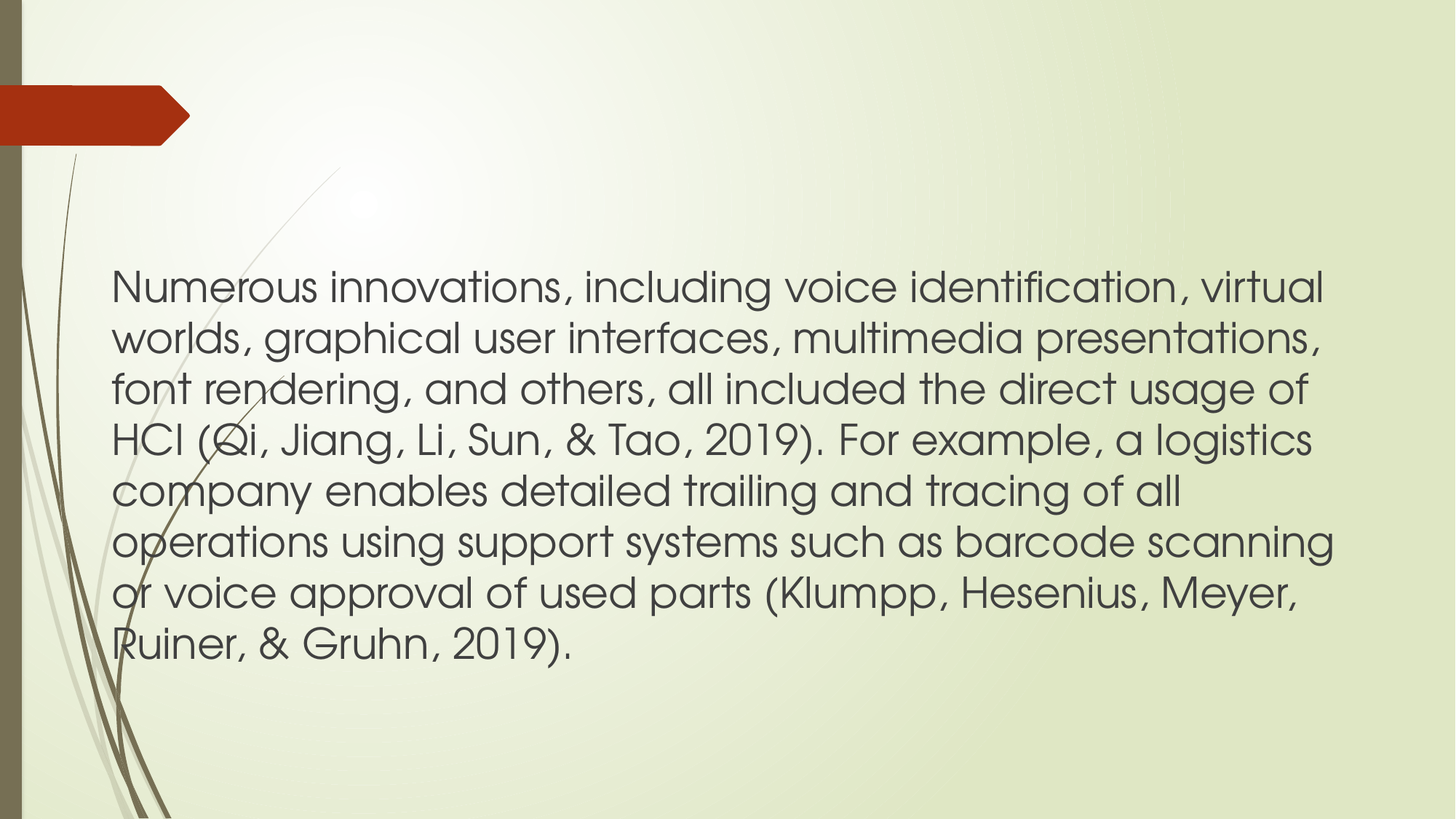

#
Numerous innovations, including voice identification, virtual worlds, graphical user interfaces, multimedia presentations, font rendering, and others, all included the direct usage of HCI (Qi, Jiang, Li, Sun, & Tao, 2019). For example, a logistics company enables detailed trailing and tracing of all operations using support systems such as barcode scanning or voice approval of used parts (Klumpp, Hesenius, Meyer, Ruiner, & Gruhn, 2019).